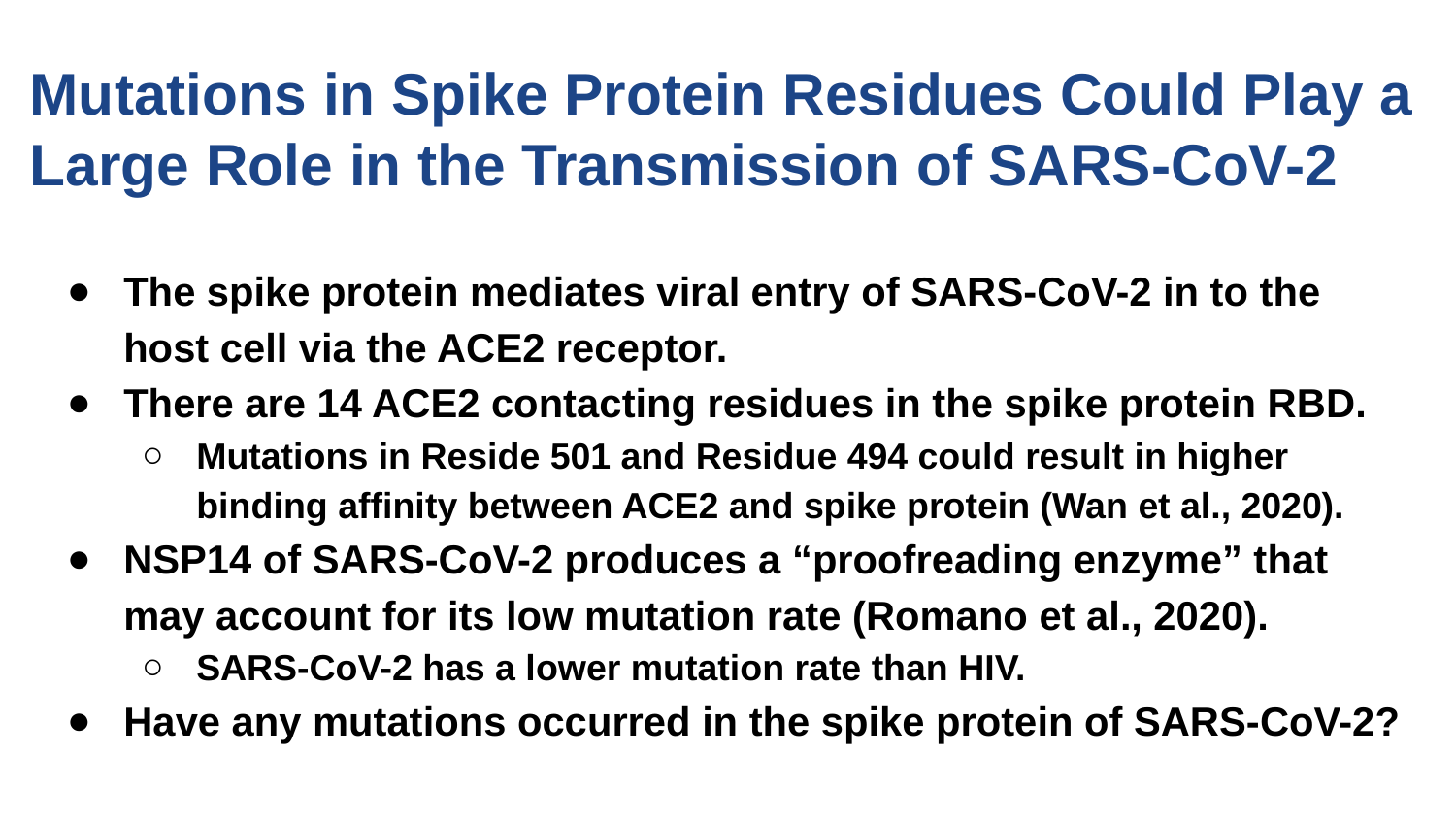

# Mutations in Spike Protein Residues Could Play a Large Role in the Transmission of SARS-CoV-2
The spike protein mediates viral entry of SARS-CoV-2 in to the host cell via the ACE2 receptor.
There are 14 ACE2 contacting residues in the spike protein RBD.
Mutations in Reside 501 and Residue 494 could result in higher binding affinity between ACE2 and spike protein (Wan et al., 2020).
NSP14 of SARS-CoV-2 produces a “proofreading enzyme” that may account for its low mutation rate (Romano et al., 2020).
SARS-CoV-2 has a lower mutation rate than HIV.
Have any mutations occurred in the spike protein of SARS-CoV-2?